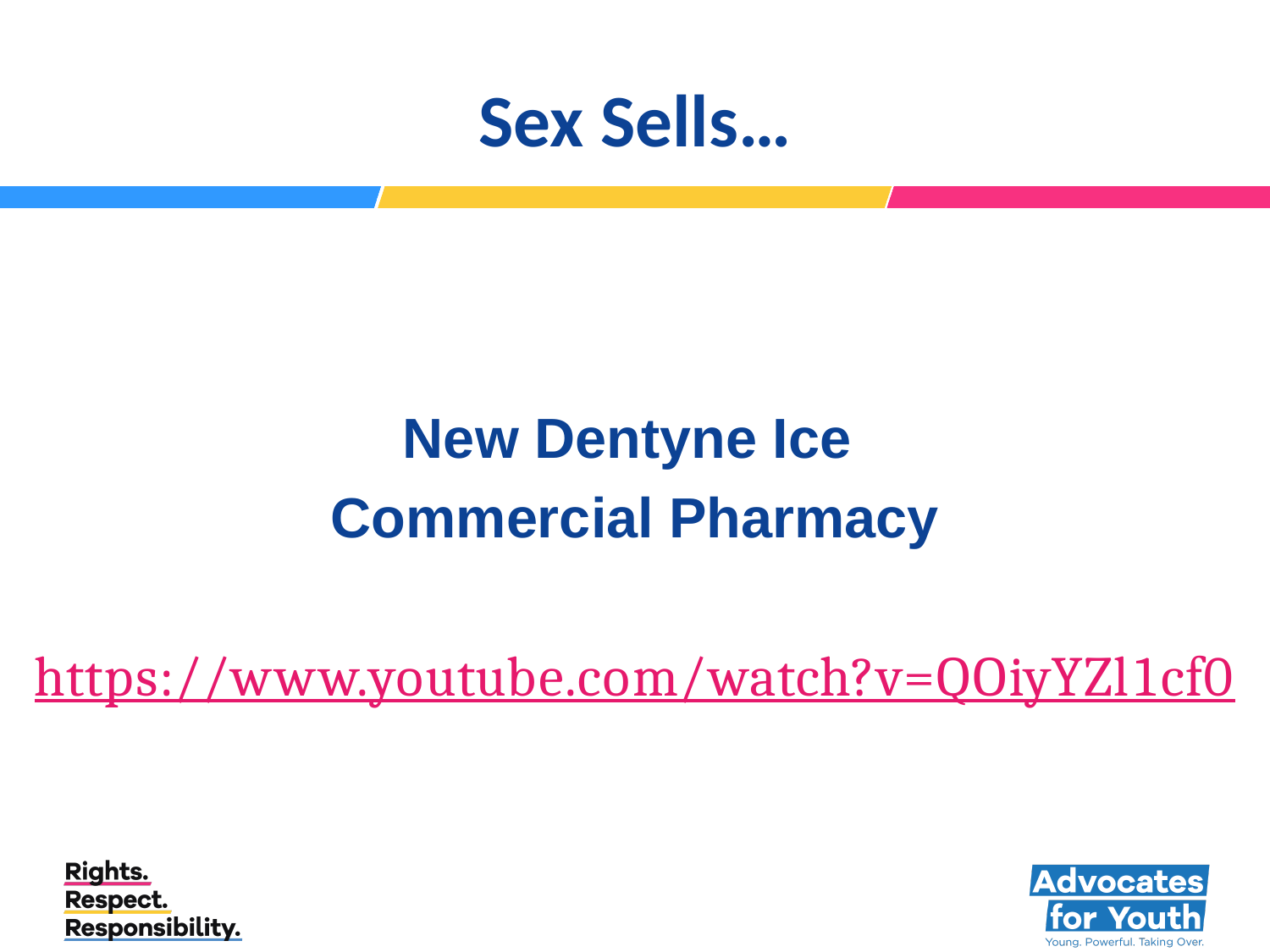

# Sex Sells…

New Dentyne Ice
Commercial Pharmacy

https://www.youtube.com/watch?v=QOiyYZl1cf0